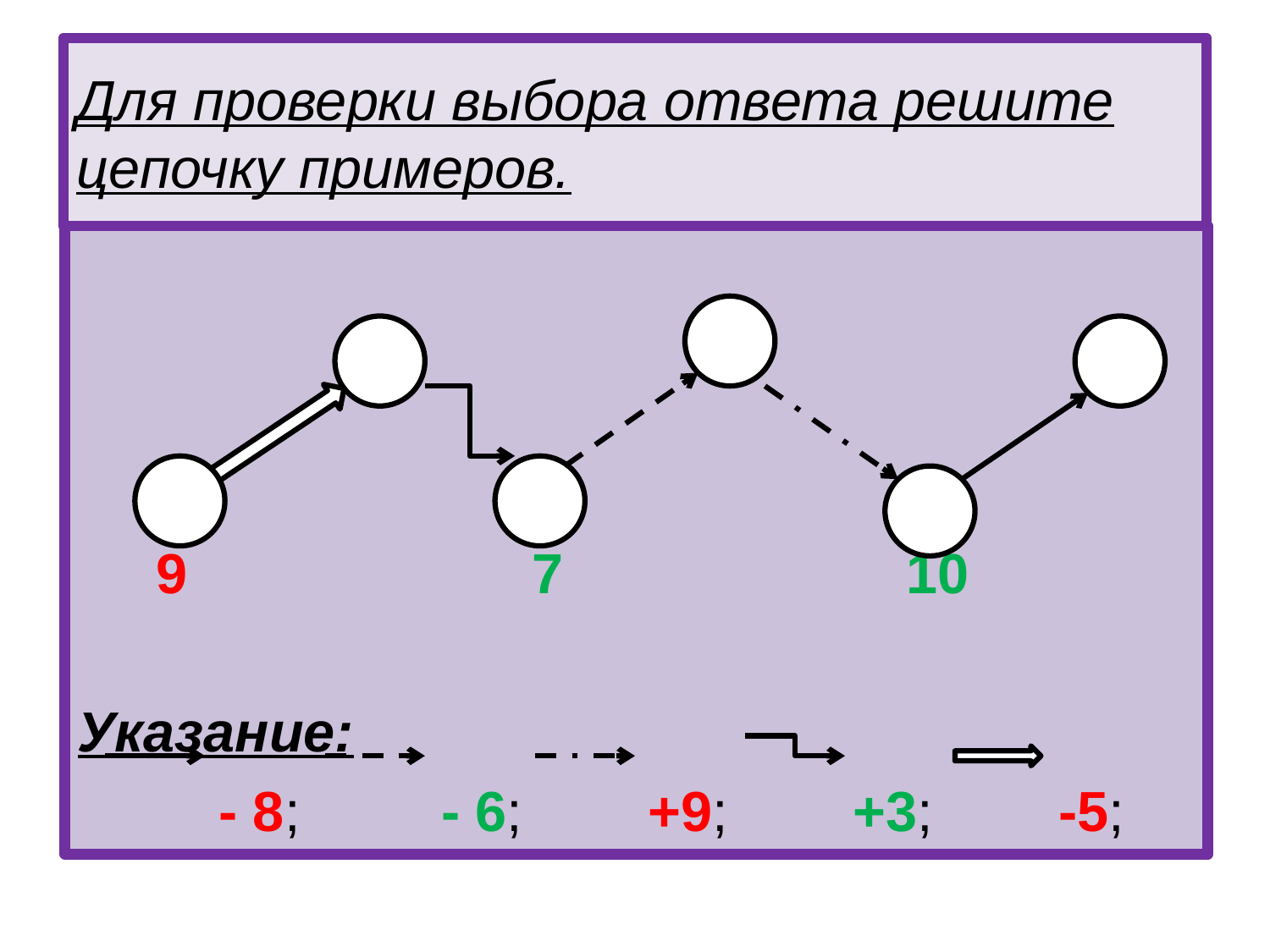

# Для проверки выбора ответа решите цепочку примеров.

                   4                     1                      2

     9                      7                      10

Указание:
         - 8;         - 6;        +9;        +3;        -5;